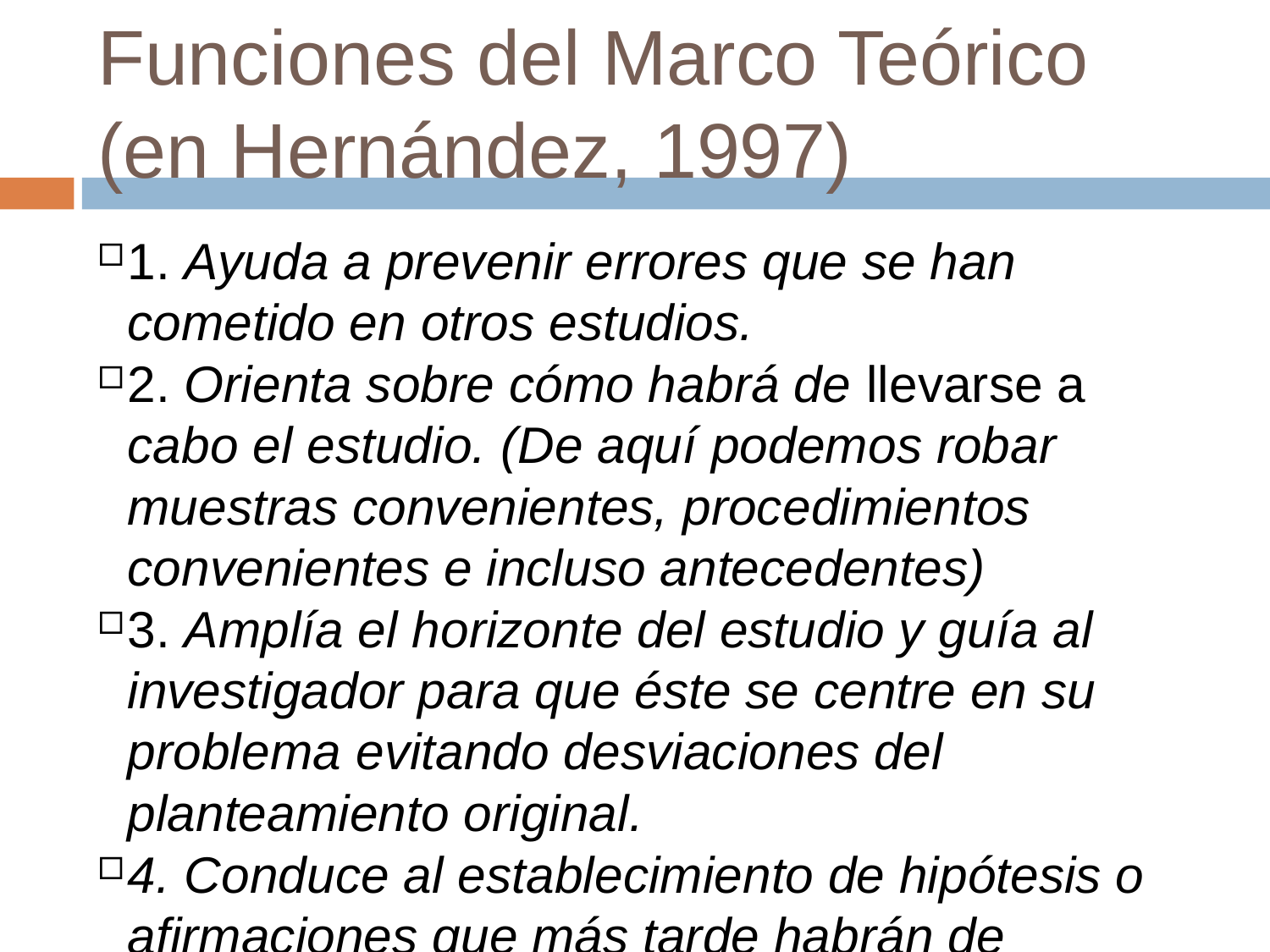

Funciones del Marco Teórico (en Hernández, 1997)
1. Ayuda a prevenir errores que se han cometido en otros estudios.
2. Orienta sobre cómo habrá de llevarse a cabo el estudio. (De aquí podemos robar muestras convenientes, procedimientos convenientes e incluso antecedentes)
3. Amplía el horizonte del estudio y guía al investigador para que éste se centre en su problema evitando desviaciones del planteamiento original.
4. Conduce al establecimiento de hipótesis o afirmaciones que más tarde habrán de someterse a prueba en la realidad.
5. Inspira nuevas líneas y áreas de investigación (Yurén Camarena, 1980).
6. Provee de un marco de referencia para interpretar los resultados del estudio.